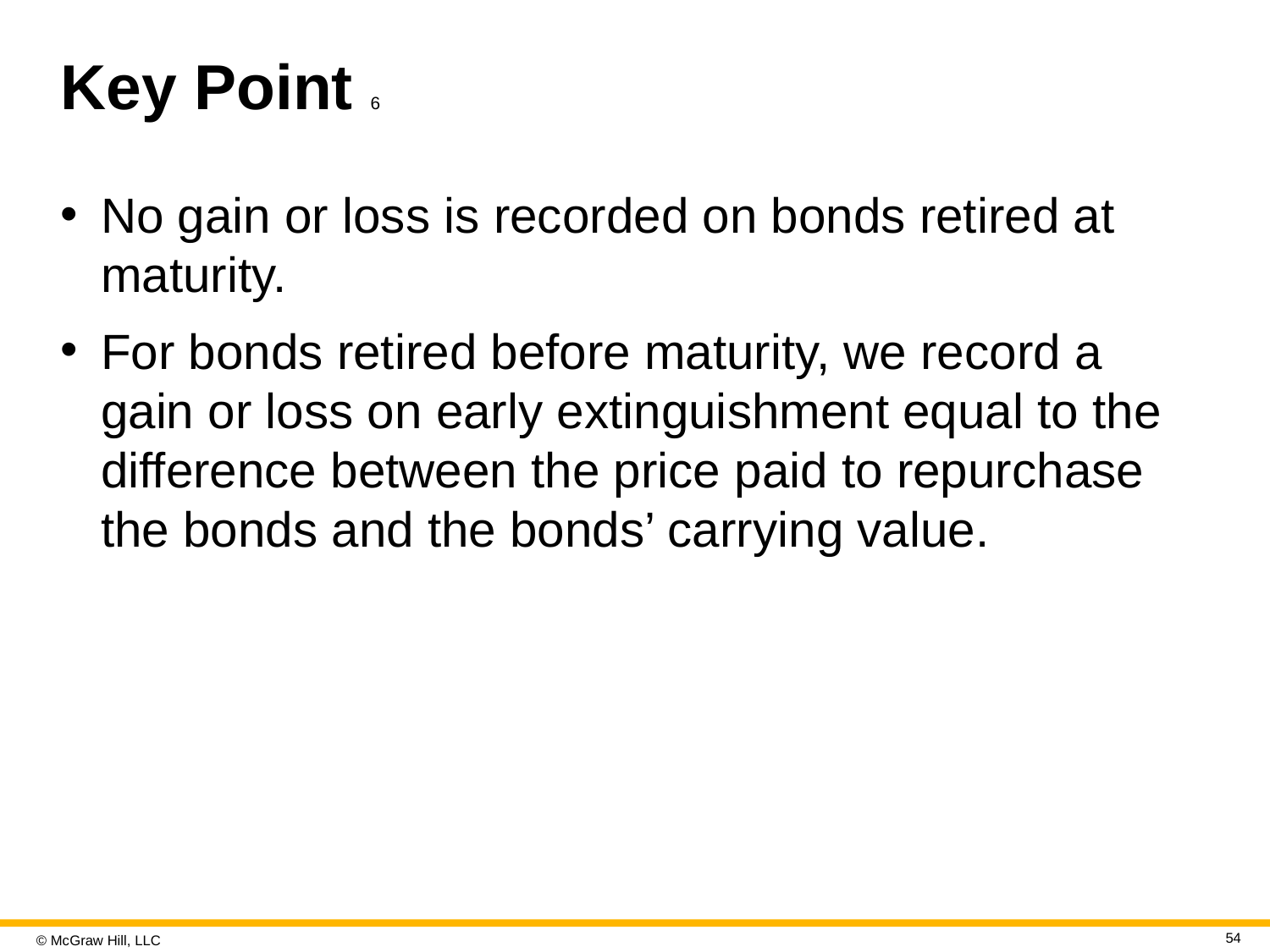

# Key Point 6
No gain or loss is recorded on bonds retired at maturity.
For bonds retired before maturity, we record a gain or loss on early extinguishment equal to the difference between the price paid to repurchase the bonds and the bonds’ carrying value.
54